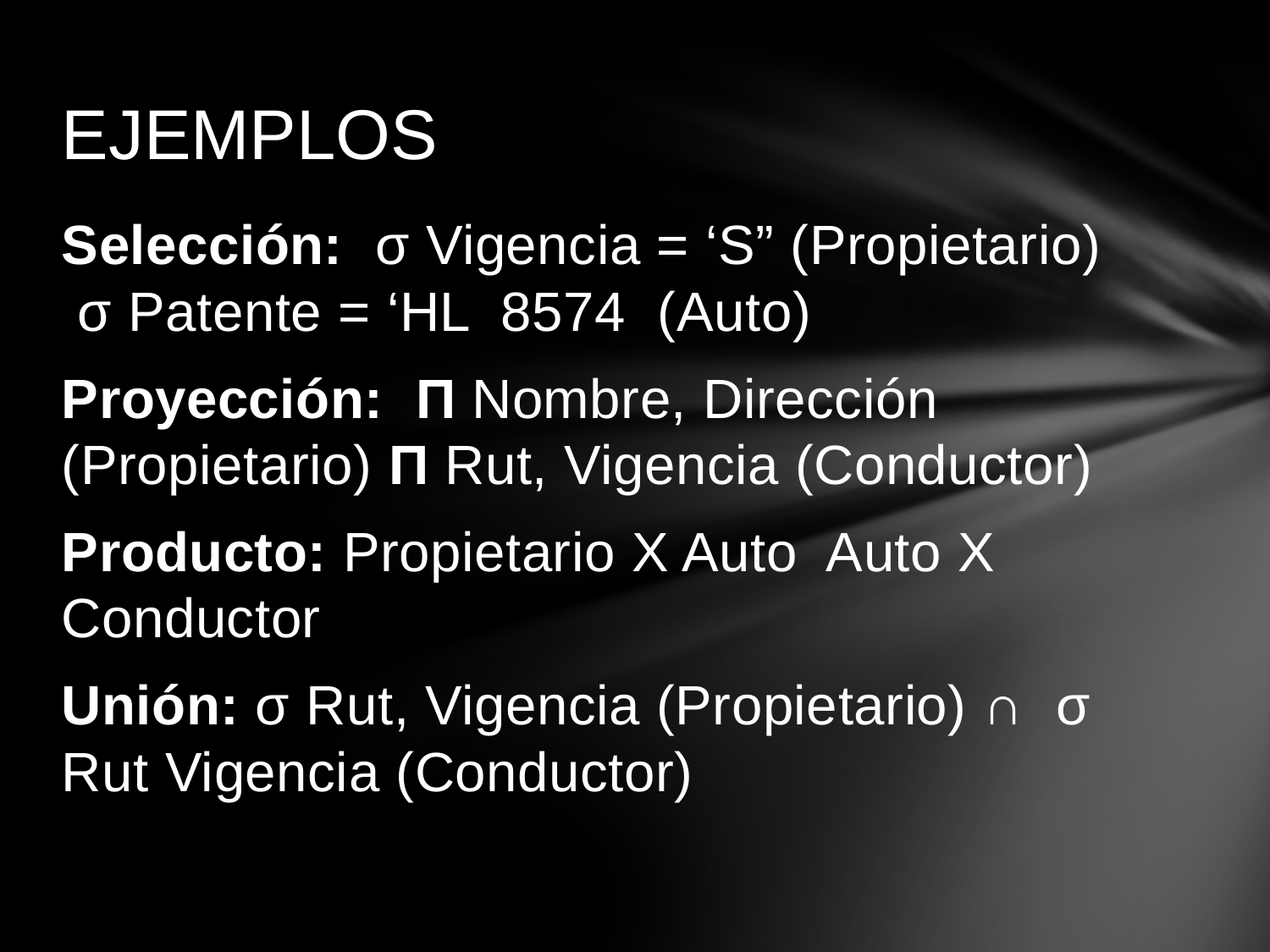

# EJEMPLOS
Selección:  σ Vigencia = ‘S” (Propietario)  σ Patente = ‘HL  8574  (Auto)
Proyección:  Π Nombre, Dirección (Propietario) Π Rut, Vigencia (Conductor)
Producto: Propietario X Auto  Auto X Conductor
Unión: σ Rut, Vigencia (Propietario) ∩  σ Rut Vigencia (Conductor)